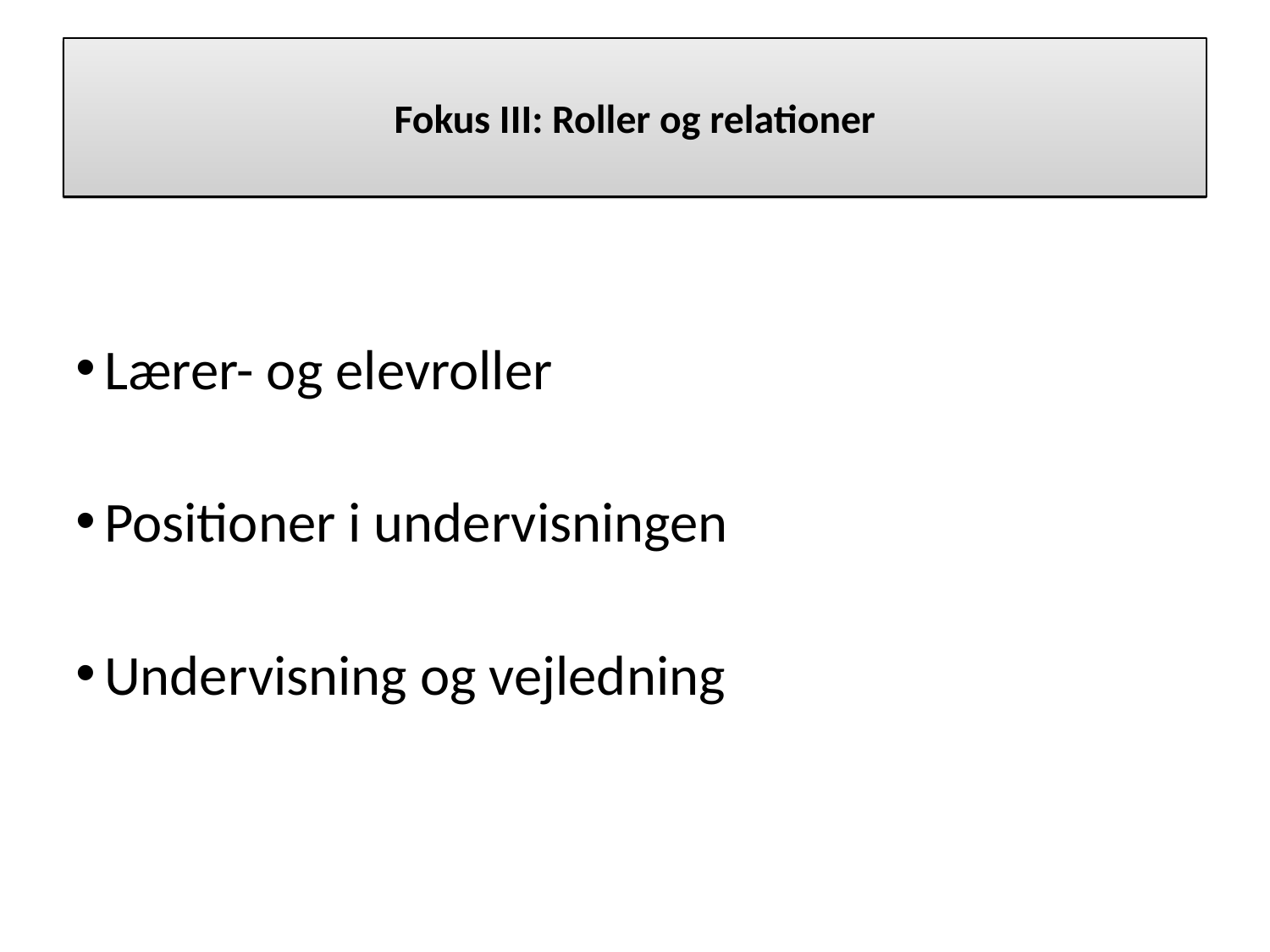

# ‍ Fokus III: Roller og relationer
Lærer- og elevroller

Positioner i undervisningen

Undervisning og vejledning